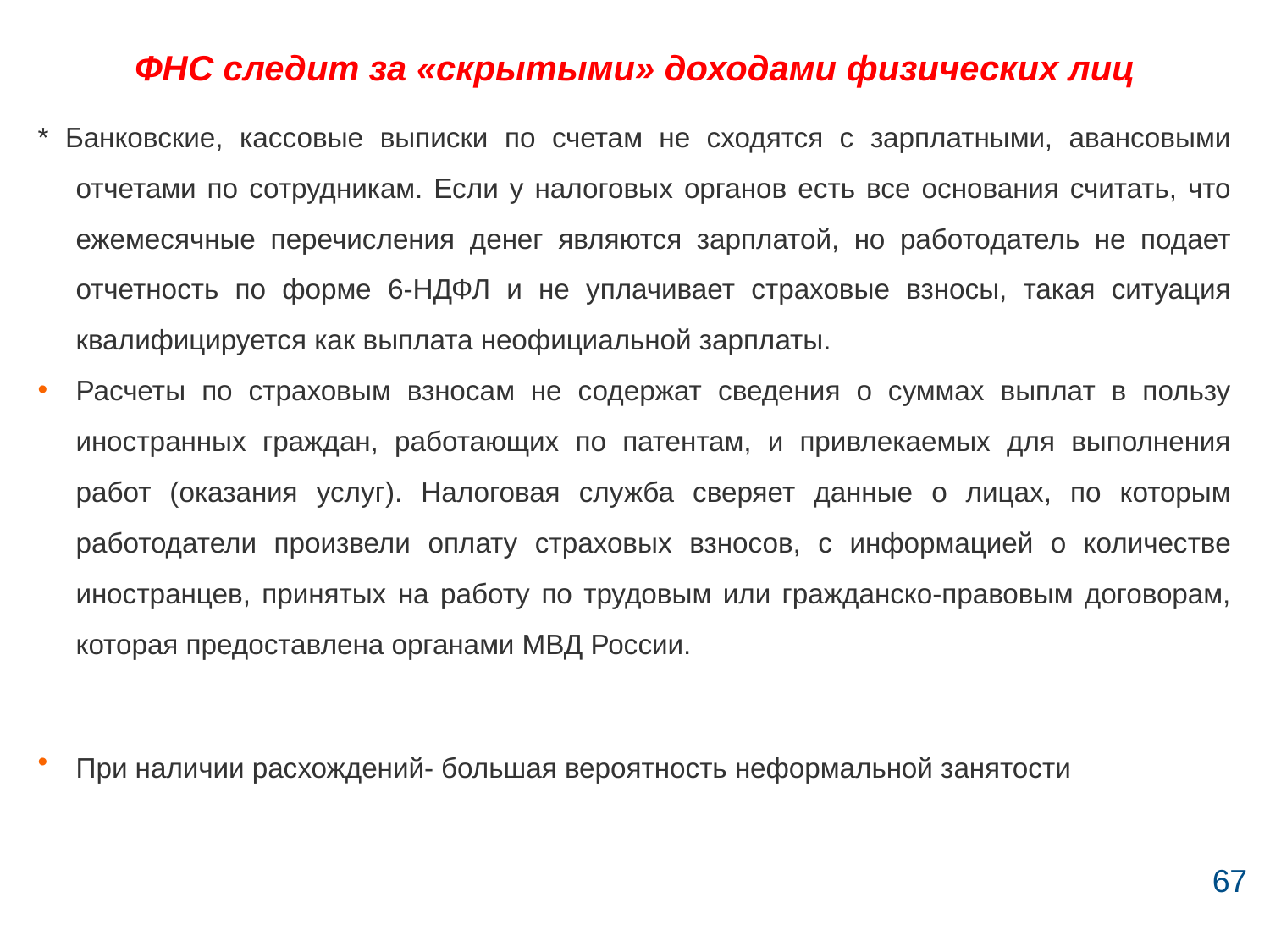

# ФНС следит за «скрытыми» доходами физических лиц
* Банковские, кассовые выписки по счетам не сходятся с зарплатными, авансовыми отчетами по сотрудникам. Если у налоговых органов есть все основания считать, что ежемесячные перечисления денег являются зарплатой, но работодатель не подает отчетность по форме 6-НДФЛ и не уплачивает страховые взносы, такая ситуация квалифицируется как выплата неофициальной зарплаты.
Расчеты по страховым взносам не содержат сведения о суммах выплат в пользу иностранных граждан, работающих по патентам, и привлекаемых для выполнения работ (оказания услуг). Налоговая служба сверяет данные о лицах, по которым работодатели произвели оплату страховых взносов, с информацией о количестве иностранцев, принятых на работу по трудовым или гражданско-правовым договорам, которая предоставлена органами МВД России.

При наличии расхождений- большая вероятность неформальной занятости